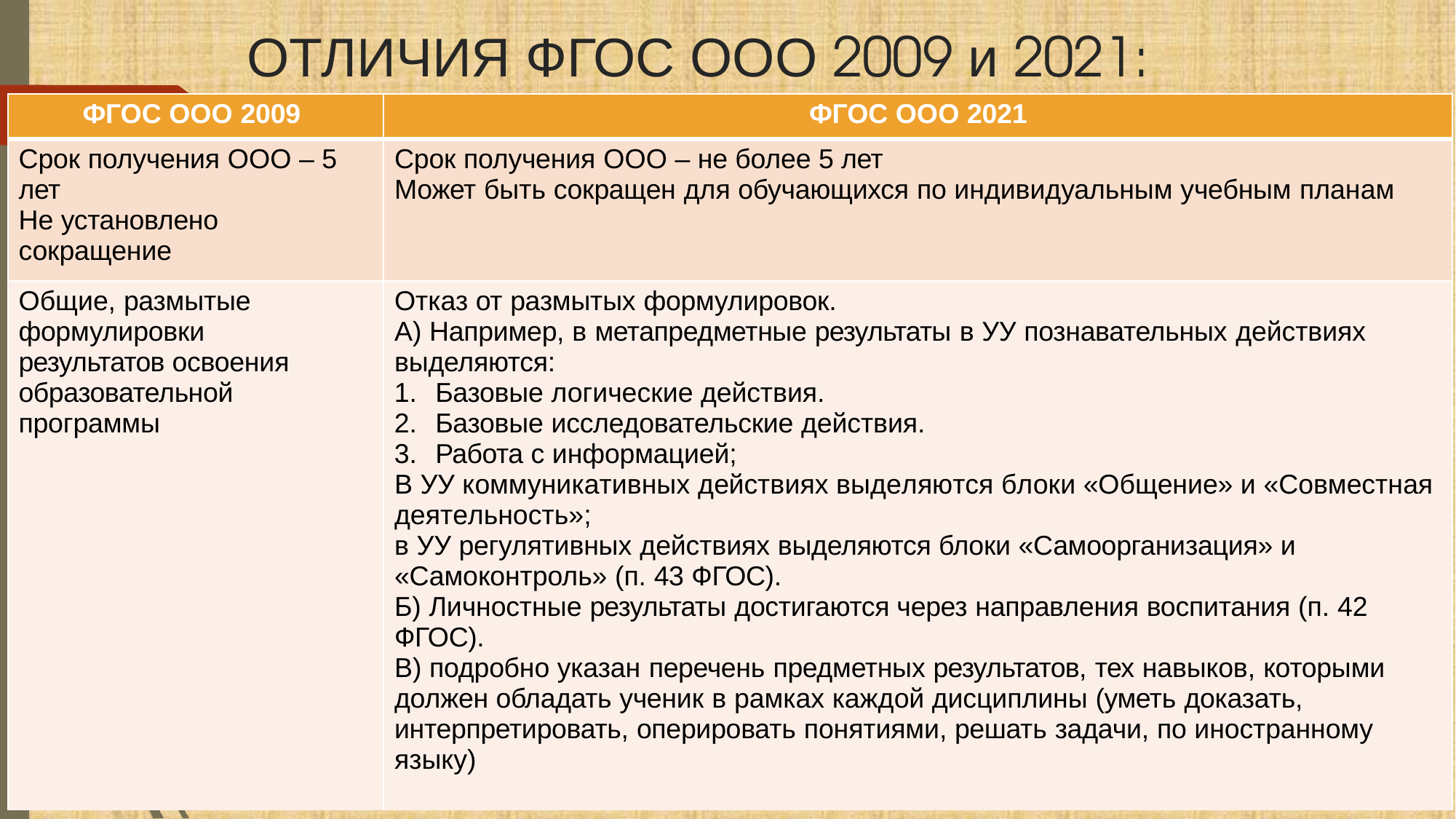

# ОТЛИЧИЯ ФГОС ООО 2009 и 2021:
| ФГОС ООО 2009 | ФГОС ООО 2021 |
| --- | --- |
| Срок получения ООО – 5 лет Не установлено сокращение | Срок получения ООО – не более 5 лет Может быть сокращен для обучающихся по индивидуальным учебным планам |
| Общие, размытые формулировки результатов освоения образовательной программы | Отказ от размытых формулировок. А) Например, в метапредметные результаты в УУ познавательных действиях выделяются: Базовые логические действия. Базовые исследовательские действия. Работа с информацией; в УУ коммуникативных действиях выделяются блоки «Общение» и «Совместная деятельность»; в УУ регулятивных действиях выделяются блоки «Самоорганизация» и «Самоконтроль» (п. 43 ФГОС). Б) Личностные результаты достигаются через направления воспитания (п. 42 ФГОС). В) подробно указан перечень предметных результатов, тех навыков, которыми должен обладать ученик в рамках каждой дисциплины (уметь доказать, интерпретировать, оперировать понятиями, решать задачи, по иностранному языку) |